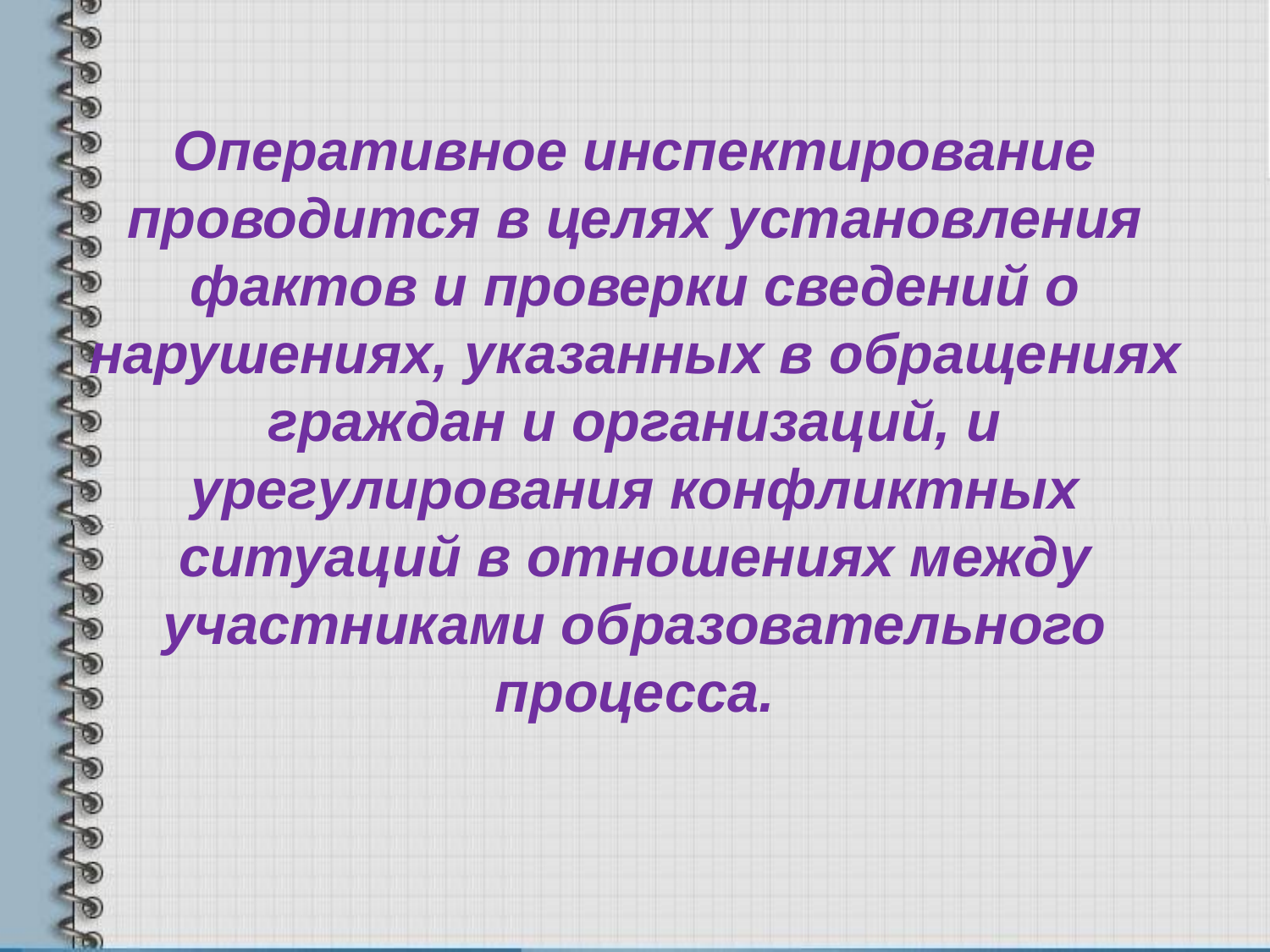

# Оперативное инспектирование проводится в целях установления фактов и проверки сведений о нарушениях, указанных в обращениях граждан и организаций, и урегулирования конфликтных ситуаций в отношениях между участниками образовательного процесса.